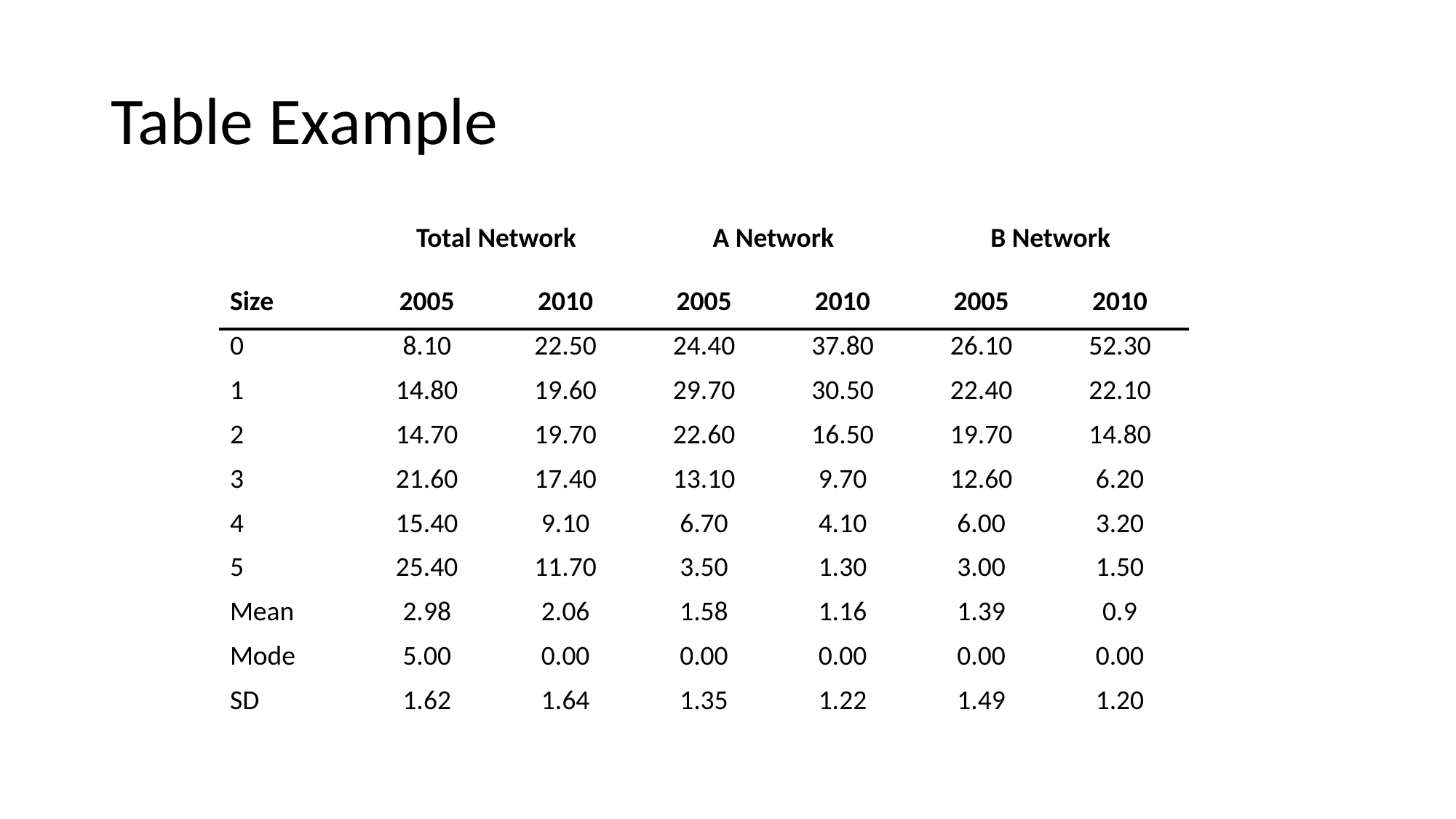

# Table Example
|  | Total Network |  | A Network |  | B Network |  |
| --- | --- | --- | --- | --- | --- | --- |
| Size | 2005 | 2010 | 2005 | 2010 | 2005 | 2010 |
| 0 | 8.10 | 22.50 | 24.40 | 37.80 | 26.10 | 52.30 |
| 1 | 14.80 | 19.60 | 29.70 | 30.50 | 22.40 | 22.10 |
| 2 | 14.70 | 19.70 | 22.60 | 16.50 | 19.70 | 14.80 |
| 3 | 21.60 | 17.40 | 13.10 | 9.70 | 12.60 | 6.20 |
| 4 | 15.40 | 9.10 | 6.70 | 4.10 | 6.00 | 3.20 |
| 5 | 25.40 | 11.70 | 3.50 | 1.30 | 3.00 | 1.50 |
| Mean | 2.98 | 2.06 | 1.58 | 1.16 | 1.39 | 0.9 |
| Mode | 5.00 | 0.00 | 0.00 | 0.00 | 0.00 | 0.00 |
| SD | 1.62 | 1.64 | 1.35 | 1.22 | 1.49 | 1.20 |